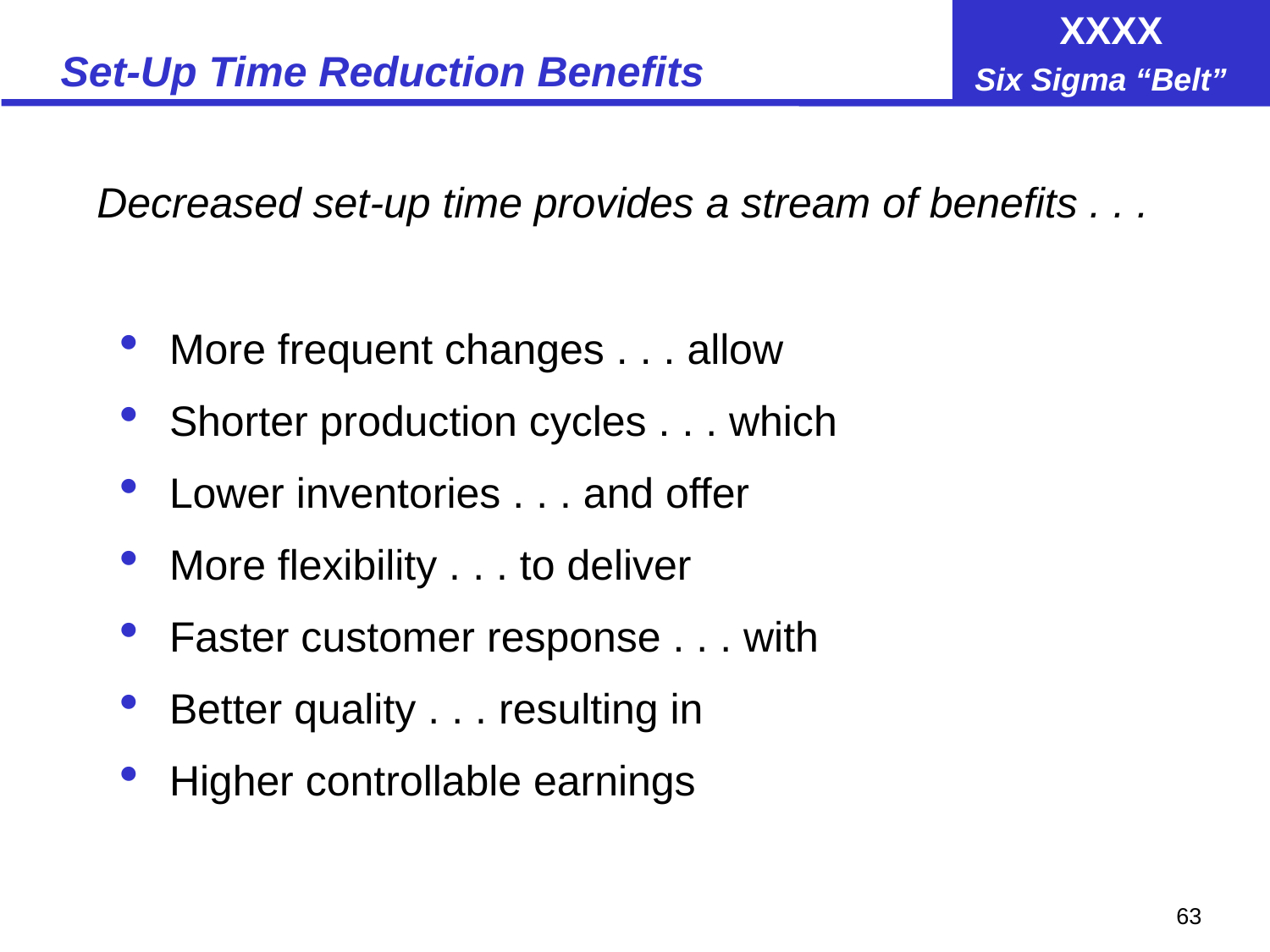

# Set-Up Time Reduction Benefits
Decreased set-up time provides a stream of benefits . . .
More frequent changes . . . allow
Shorter production cycles . . . which
Lower inventories . . . and offer
More flexibility . . . to deliver
Faster customer response . . . with
Better quality . . . resulting in
Higher controllable earnings